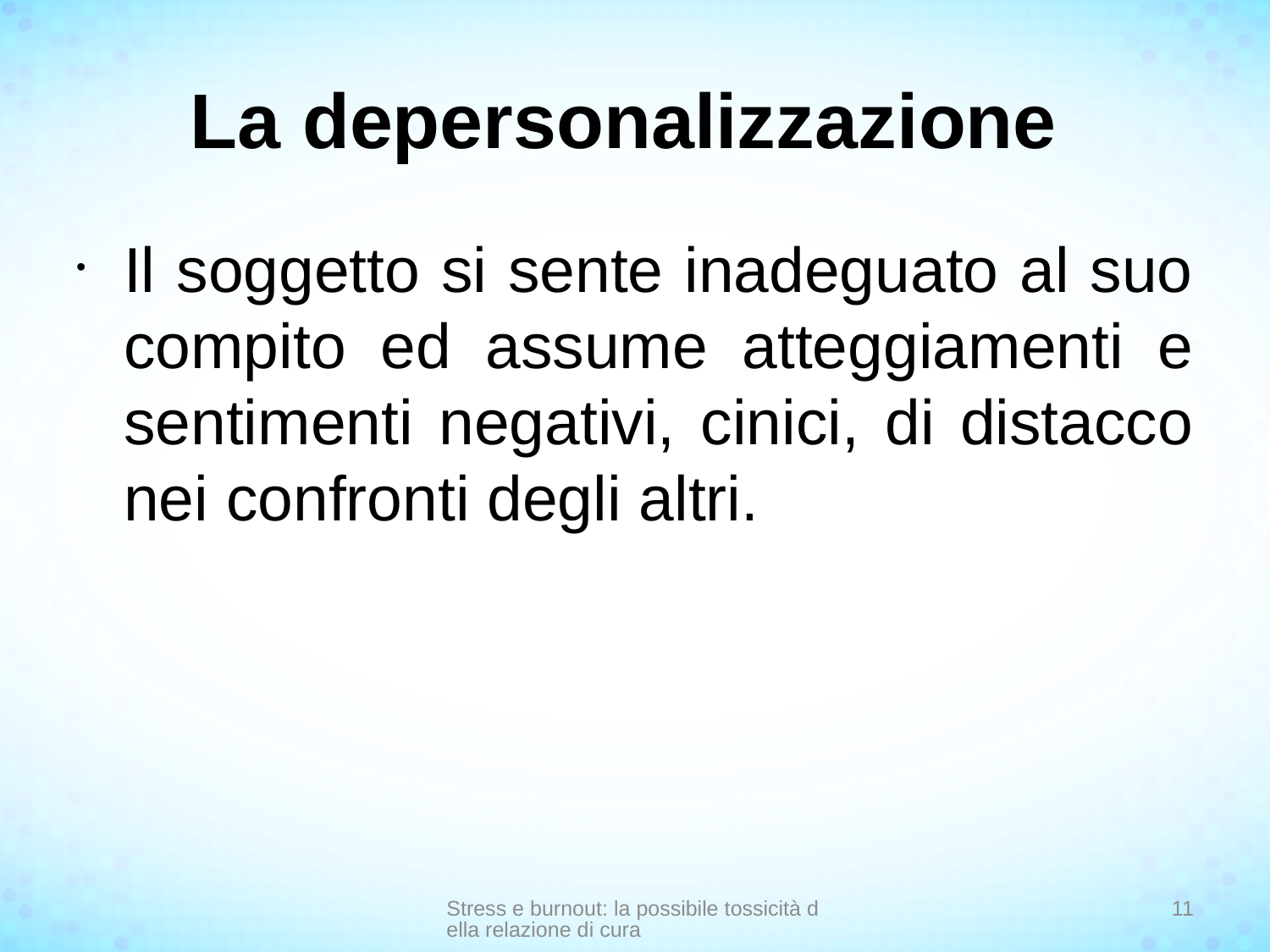

# La depersonalizzazione
Il soggetto si sente inadeguato al suo compito ed assume atteggiamenti e sentimenti negativi, cinici, di distacco nei confronti degli altri.
Stress e burnout: la possibile tossicità della relazione di cura
11